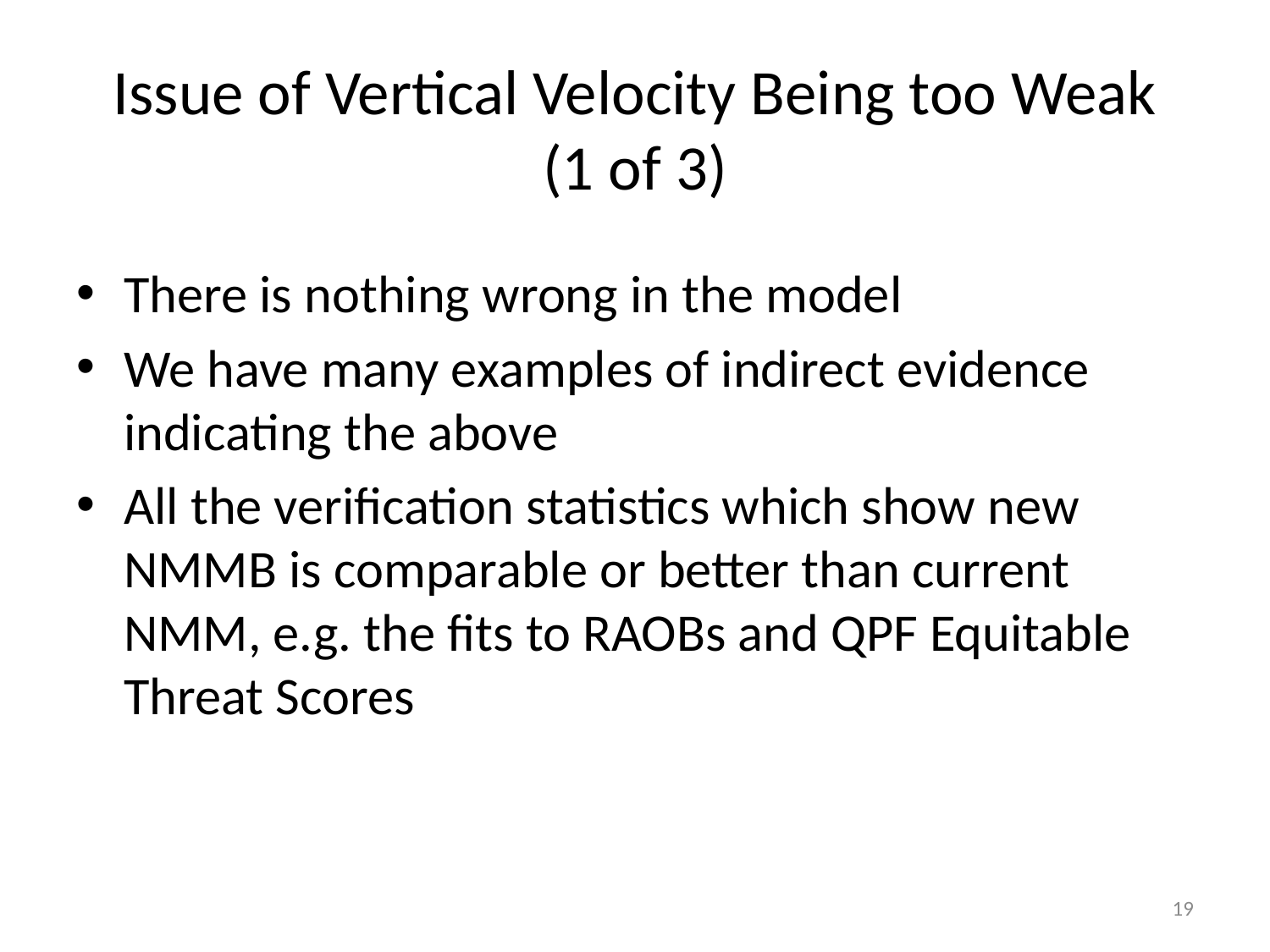

# Issue of Vertical Velocity Being too Weak (1 of 3)
There is nothing wrong in the model
We have many examples of indirect evidence indicating the above
All the verification statistics which show new NMMB is comparable or better than current NMM, e.g. the fits to RAOBs and QPF Equitable Threat Scores
19